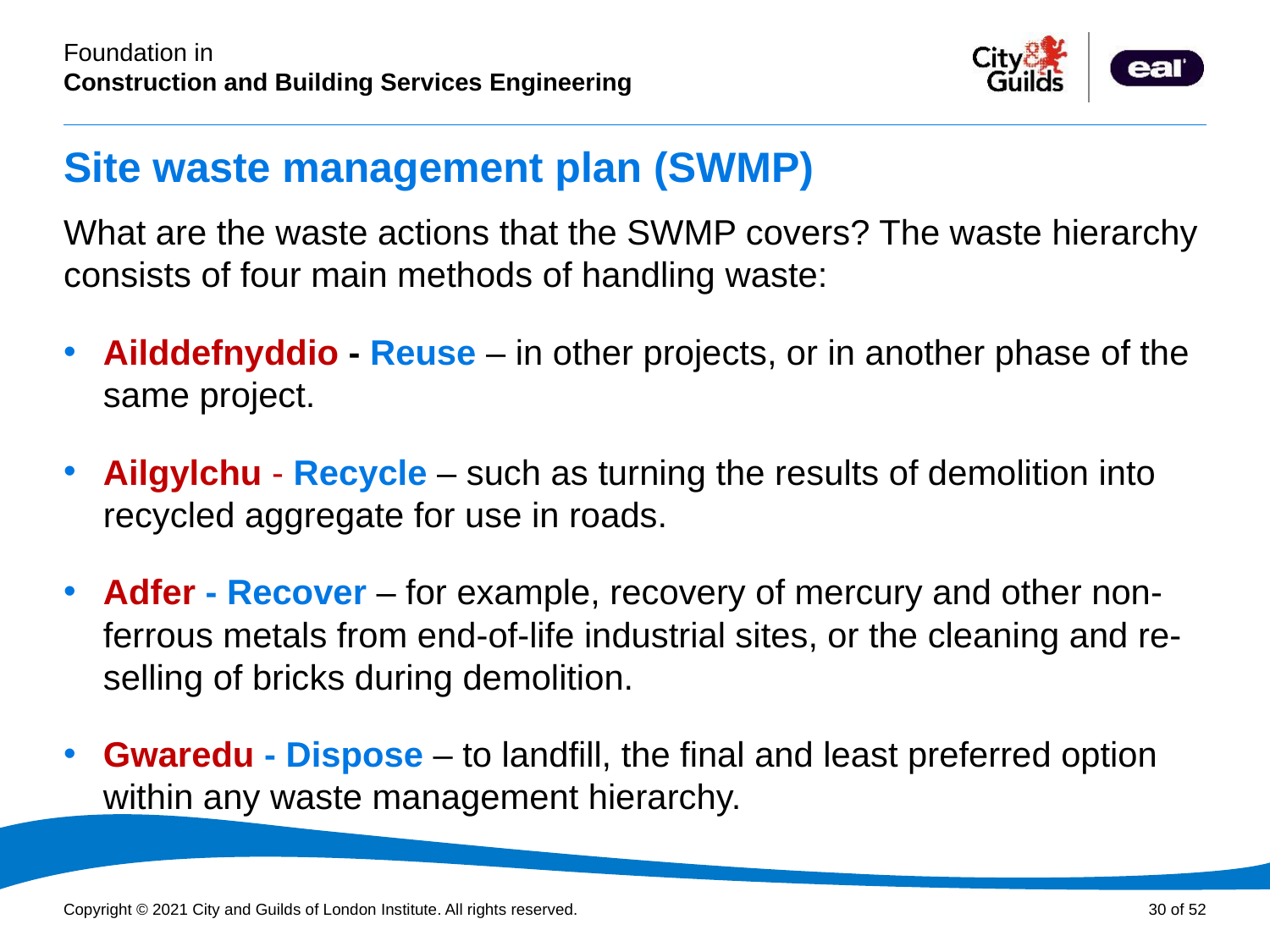

# Site waste management plan (SWMP)
What are the waste actions that the SWMP covers? The waste hierarchy consists of four main methods of handling waste:
Ailddefnyddio - Reuse – in other projects, or in another phase of the same project.
Ailgylchu - Recycle – such as turning the results of demolition into recycled aggregate for use in roads.
Adfer - Recover – for example, recovery of mercury and other non-ferrous metals from end-of-life industrial sites, or the cleaning and re-selling of bricks during demolition.
Gwaredu - Dispose – to landfill, the final and least preferred option within any waste management hierarchy.